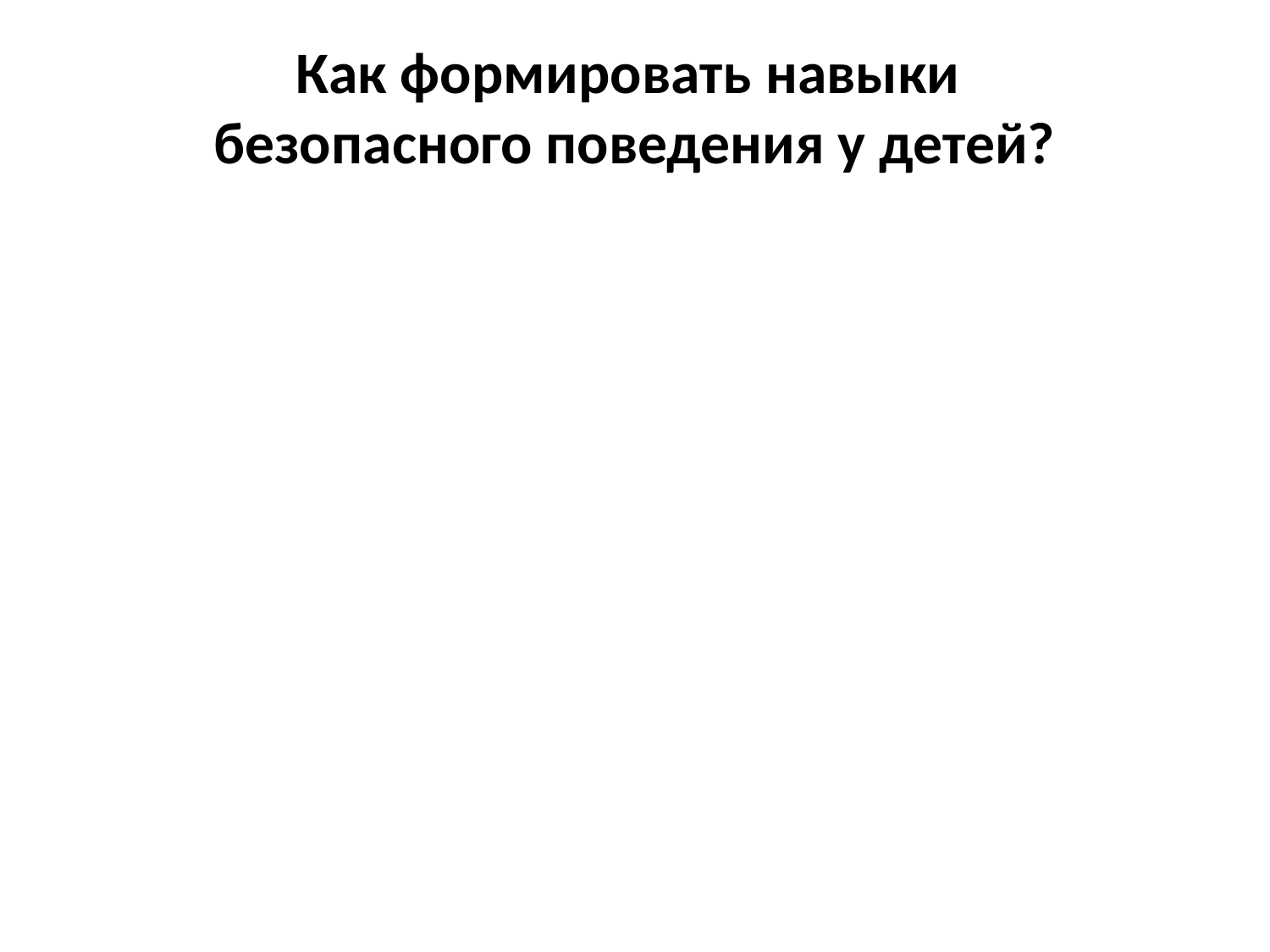

# Как формировать навыки безопасного поведения у детей?